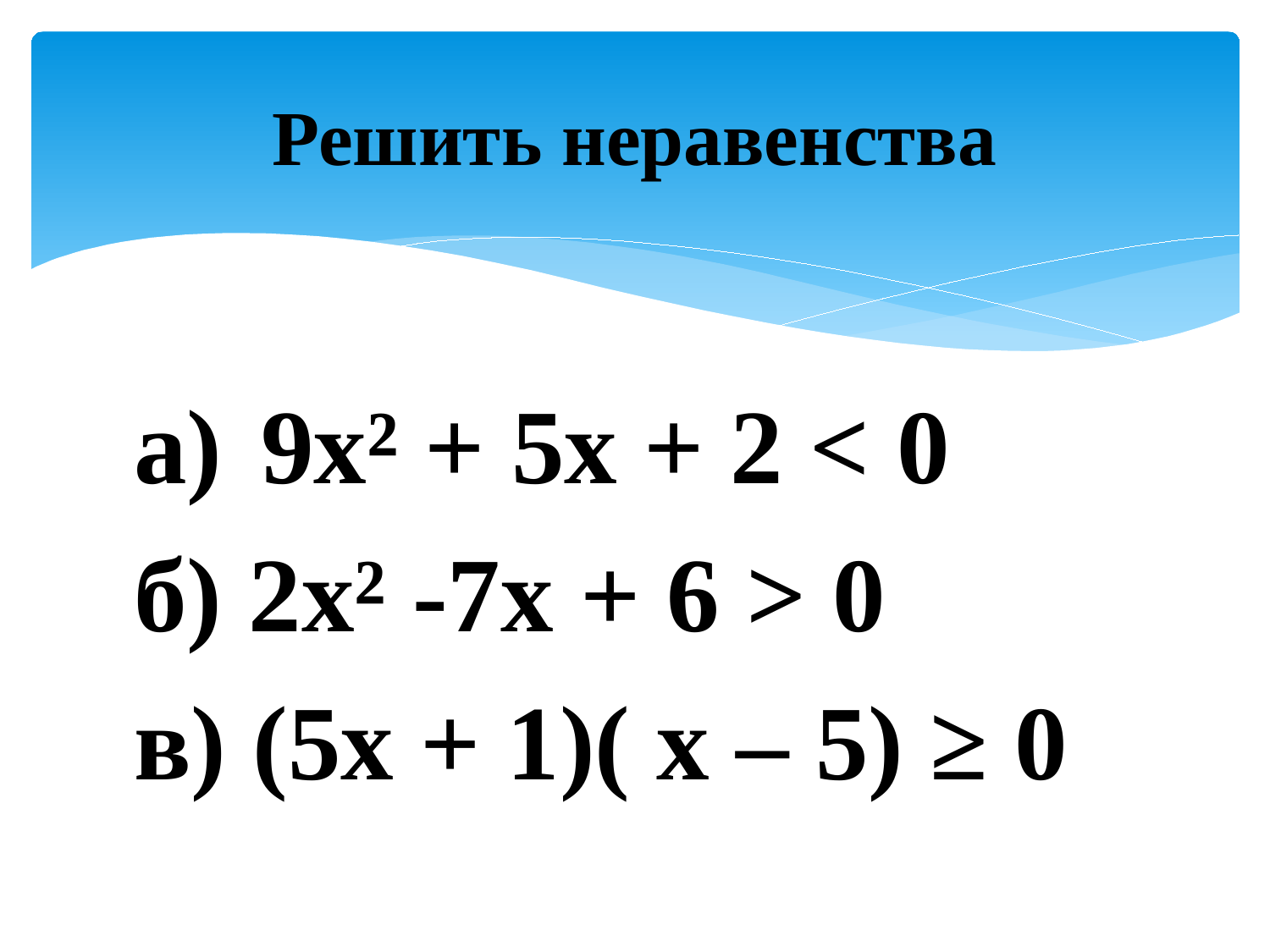

# Решить неравенства
а)	9х² + 5х + 2 < 0
б) 2х² -7х + 6 > 0
в) (5х + 1)( х – 5) ≥ 0